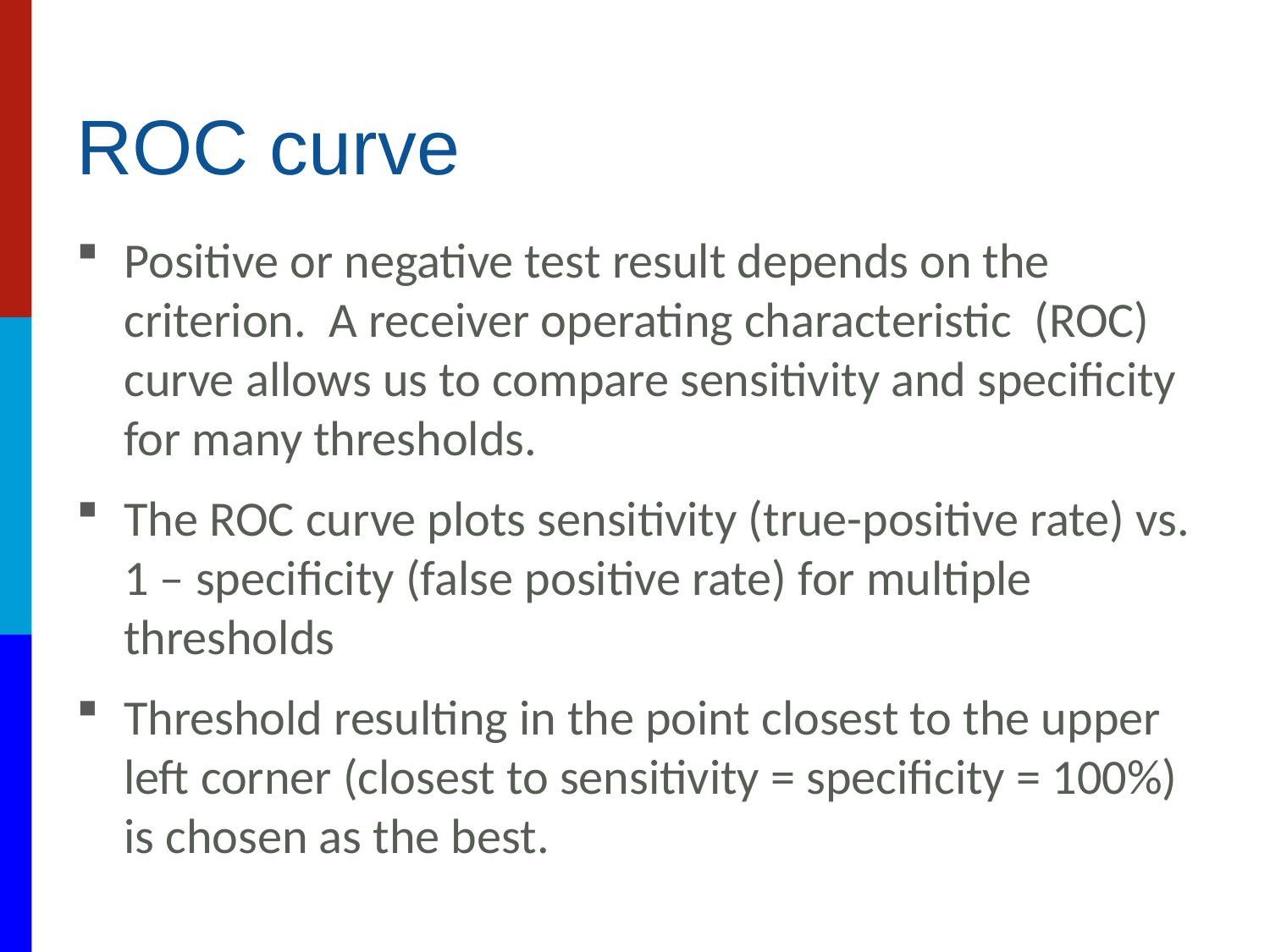

# ROC curve
Positive or negative test result depends on the criterion.  A receiver operating characteristic  (ROC) curve allows us to compare sensitivity and specificity for many thresholds.
The ROC curve plots sensitivity (true-positive rate) vs. 1 – specificity (false positive rate) for multiple thresholds
Threshold resulting in the point closest to the upper left corner (closest to sensitivity = specificity = 100%) is chosen as the best.